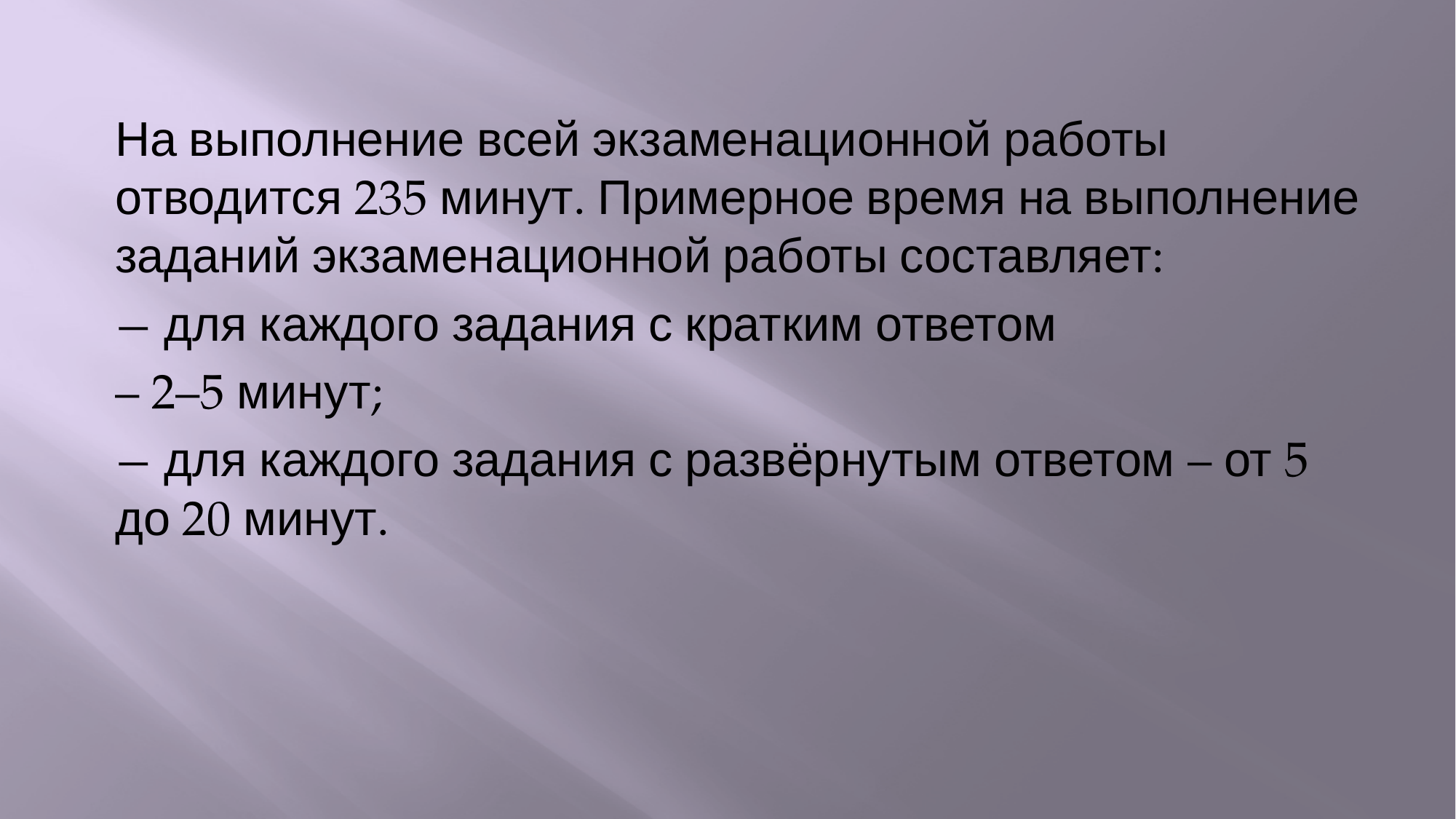

На выполнение всей экзаменационной работы отводится 235 минут. Примерное время на выполнение заданий экзаменационной работы составляет:
− для каждого задания с кратким ответом
– 2–5 минут;
− для каждого задания с развёрнутым ответом – от 5 до 20 минут.